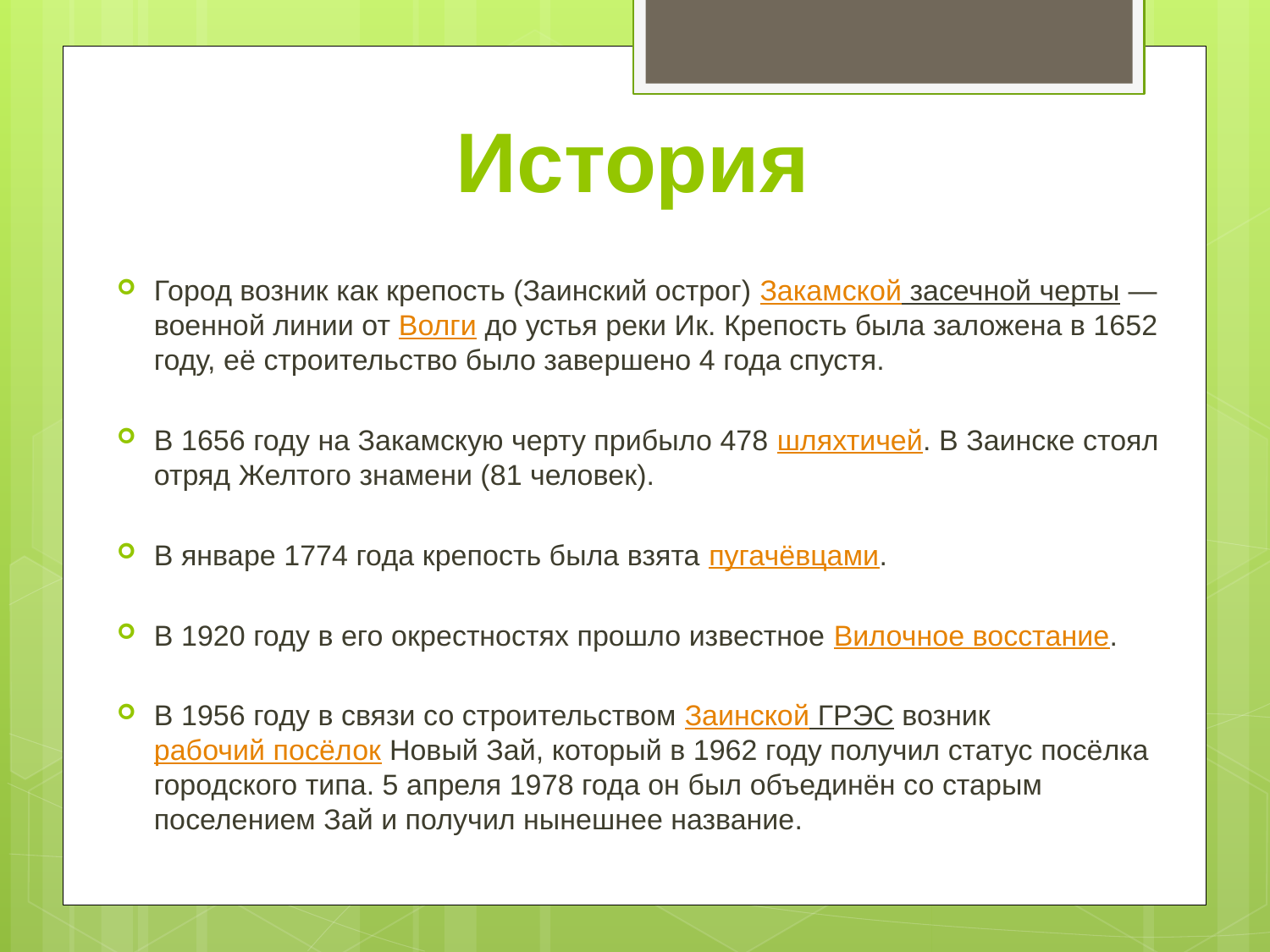

# История
Город возник как крепость (Заинский острог) Закамской засечной черты — военной линии от Волги до устья реки Ик. Крепость была заложена в 1652 году, её строительство было завершено 4 года спустя.

В 1656 году на Закамскую черту прибыло 478 шляхтичей. В Заинске стоял отряд Желтого знамени (81 человек).

В январе 1774 года крепость была взята пугачёвцами.

В 1920 году в его окрестностях прошло известное Вилочное восстание.

В 1956 году в связи со строительством Заинской ГРЭС возник рабочий посёлок Новый Зай, который в 1962 году получил статус посёлка городского типа. 5 апреля 1978 года он был объединён со старым поселением Зай и получил нынешнее название.